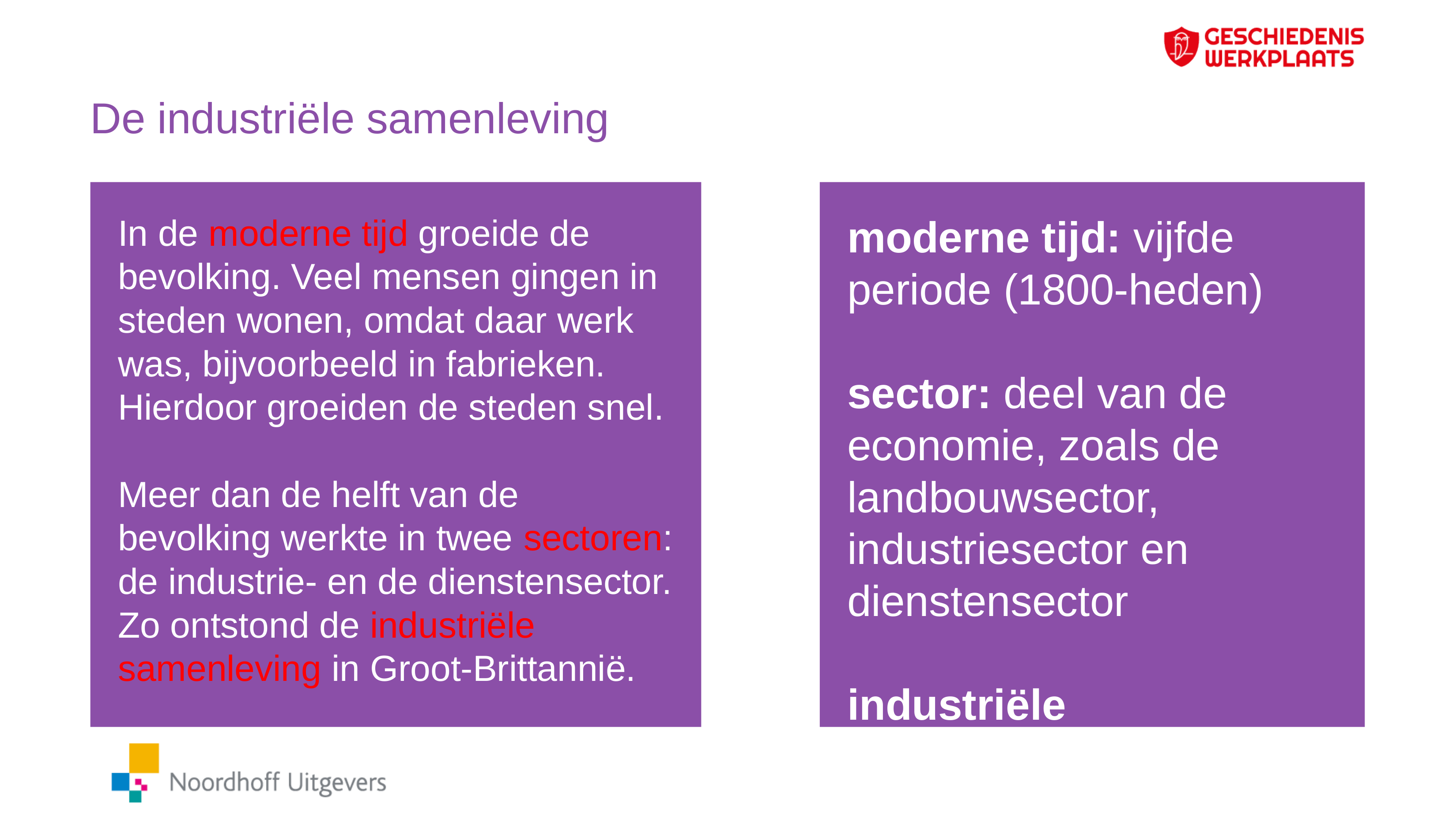

# De industriële samenleving
In de moderne tijd groeide de bevolking. Veel mensen gingen in steden wonen, omdat daar werk was, bijvoorbeeld in fabrieken. Hierdoor groeiden de steden snel.

Meer dan de helft van de bevolking werkte in twee sectoren: de industrie- en de dienstensector. Zo ontstond de industriële samenleving in Groot-Brittannië.

moderne tijd: vijfde periode (1800-heden)

sector: deel van de economie, zoals de landbouwsector, industriesector en dienstensector

industriële samenleving: samenleving waarin meer dan de helft van de bevolking in steden woont en de meeste mensen werken in industrie en diensten